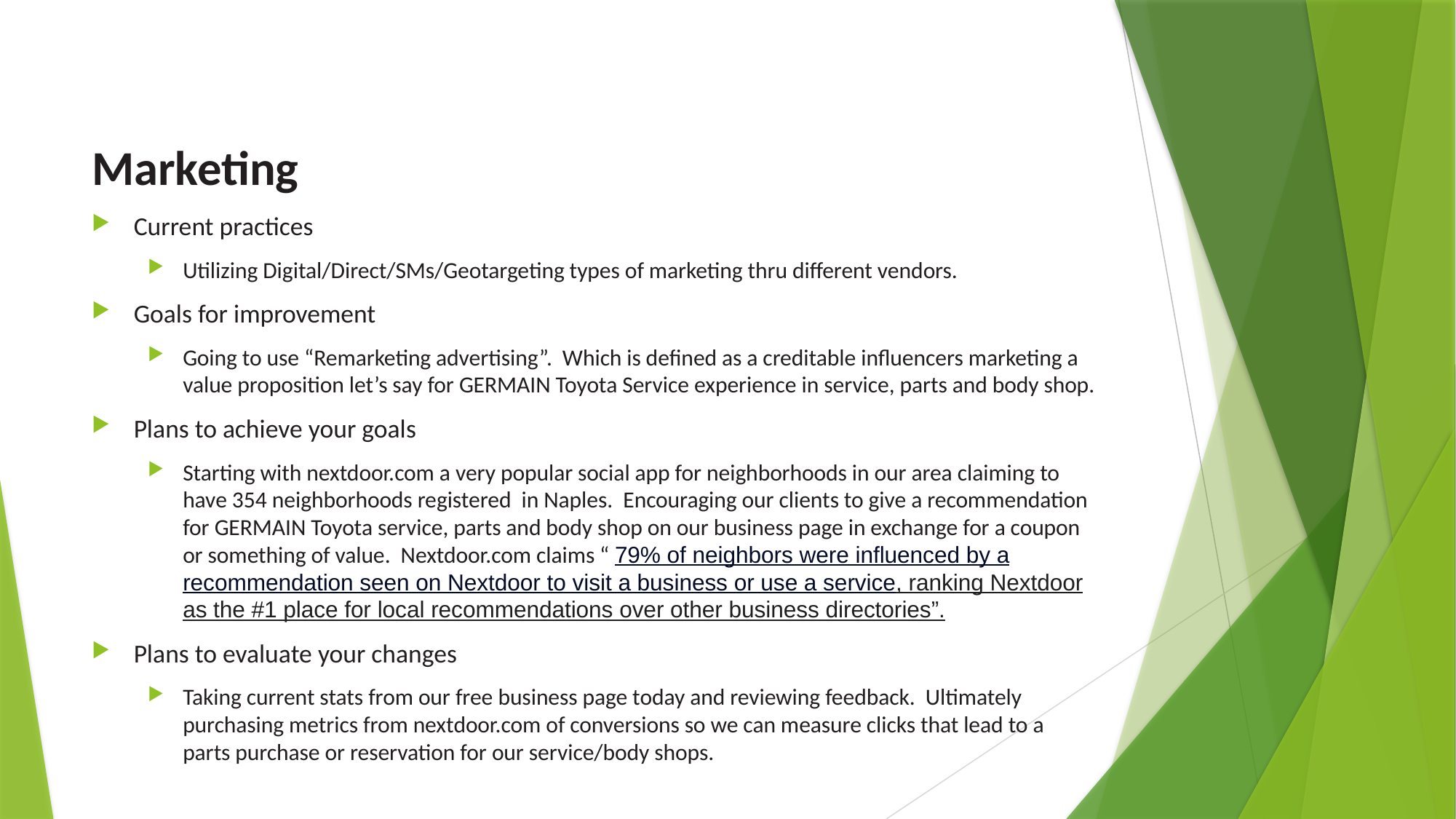

# Marketing

Current practices
Utilizing Digital/Direct/SMs/Geotargeting types of marketing thru different vendors.
Goals for improvement
Going to use “Remarketing advertising”.  Which is defined as a creditable influencers marketing a value proposition let’s say for GERMAIN Toyota Service experience in service, parts and body shop.
Plans to achieve your goals
Starting with nextdoor.com a very popular social app for neighborhoods in our area claiming to have 354 neighborhoods registered  in Naples.  Encouraging our clients to give a recommendation for GERMAIN Toyota service, parts and body shop on our business page in exchange for a coupon or something of value.  Nextdoor.com claims “ 79% of neighbors were influenced by a recommendation seen on Nextdoor to visit a business or use a service, ranking Nextdoor as the #1 place for local recommendations over other business directories”.
Plans to evaluate your changes
Taking current stats from our free business page today and reviewing feedback.  Ultimately purchasing metrics from nextdoor.com of conversions so we can measure clicks that lead to a parts purchase or reservation for our service/body shops.